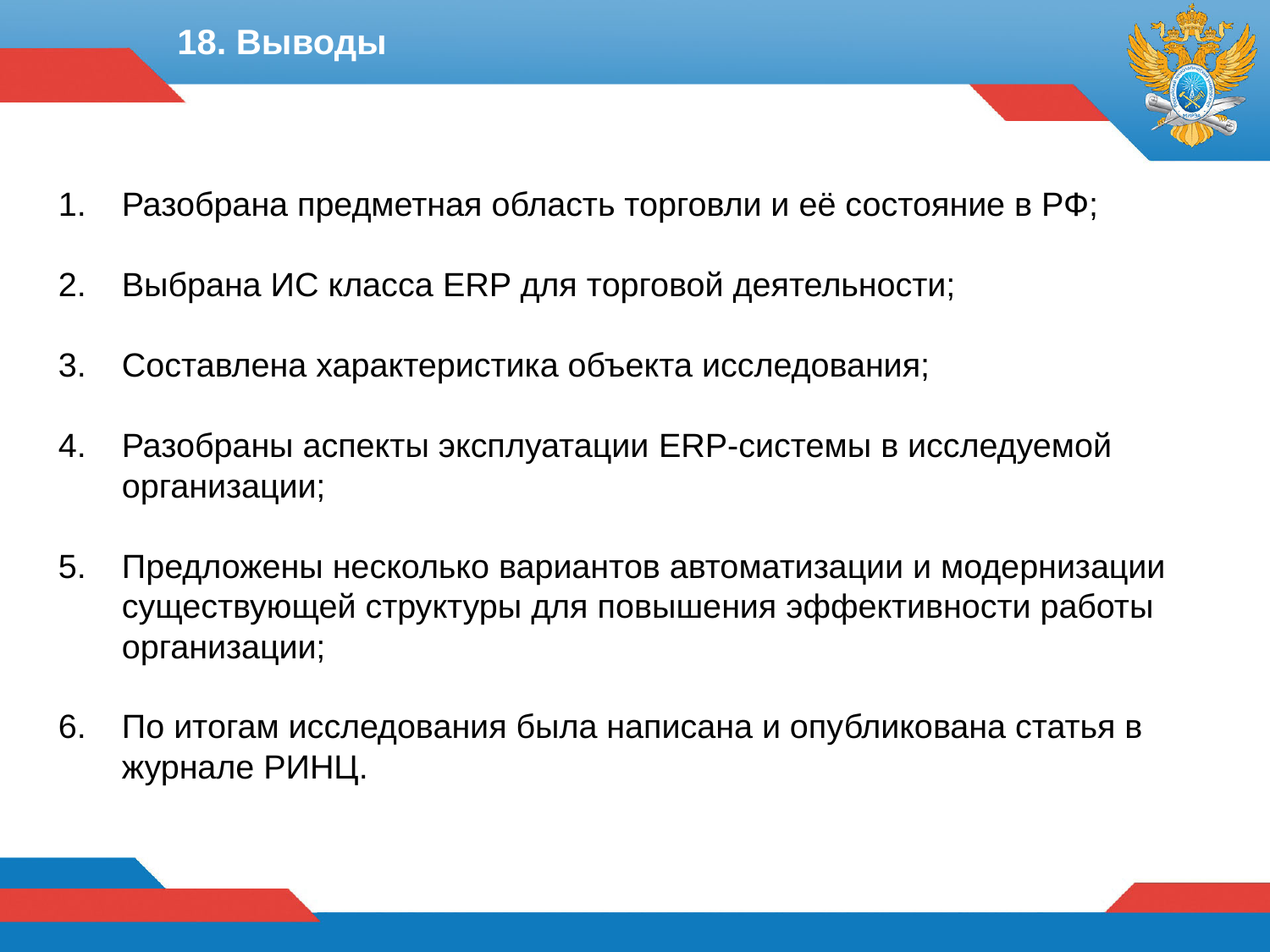

18. Выводы
Разобрана предметная область торговли и её состояние в РФ;
Выбрана ИС класса ERP для торговой деятельности;
Составлена характеристика объекта исследования;
Разобраны аспекты эксплуатации ERP-системы в исследуемой организации;
Предложены несколько вариантов автоматизации и модернизации существующей структуры для повышения эффективности работы организации;

По итогам исследования была написана и опубликована статья в журнале РИНЦ.